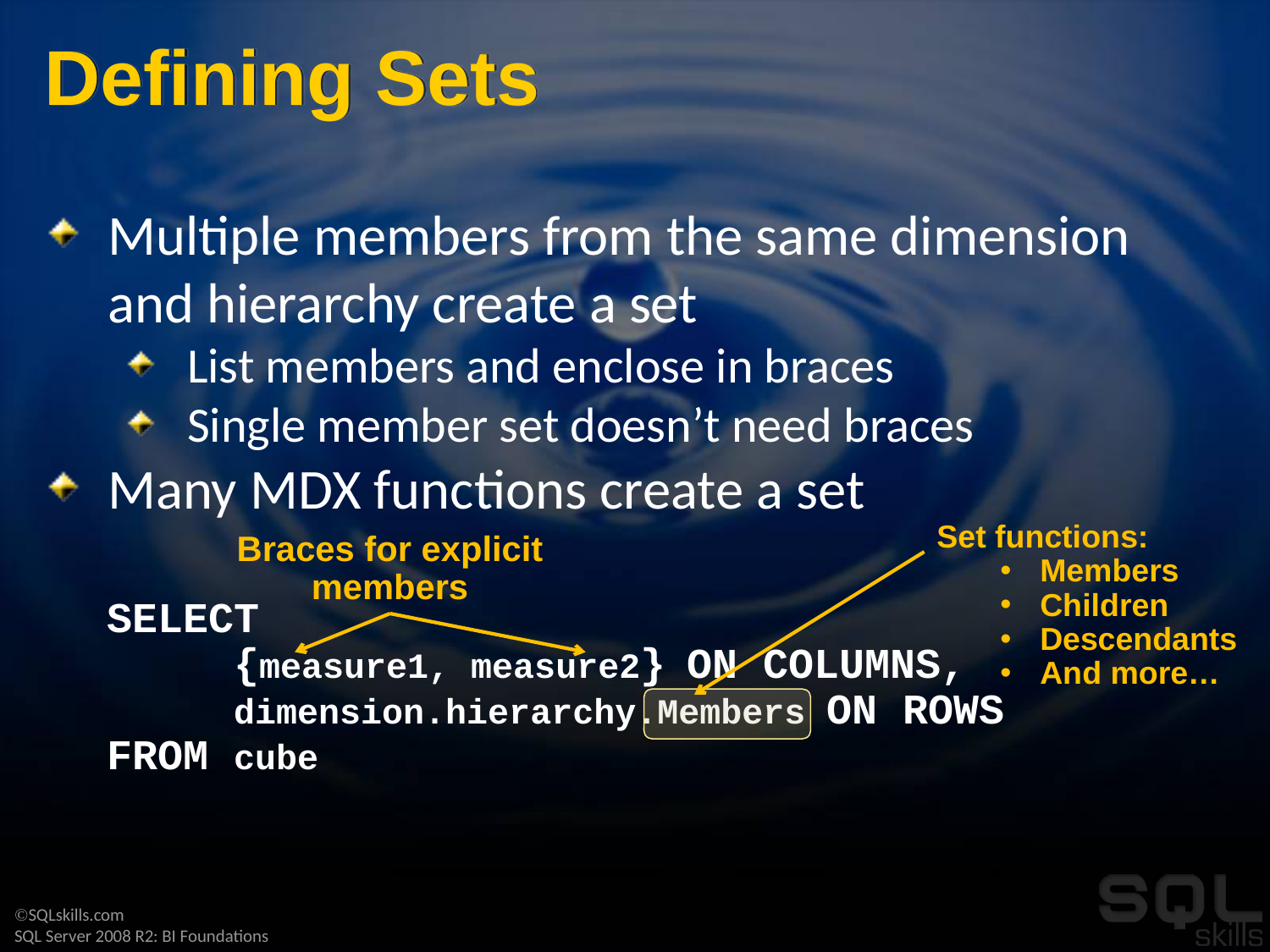

# Defining Sets
Multiple members from the same dimension and hierarchy create a set
List members and enclose in braces
Single member set doesn’t need braces
Many MDX functions create a set
Set functions:
Members
Children
Descendants
And more…
Braces for explicit members
SELECT
	{measure1, measure2} ON COLUMNS,
	dimension.hierarchy.Members ON ROWS
FROM cube